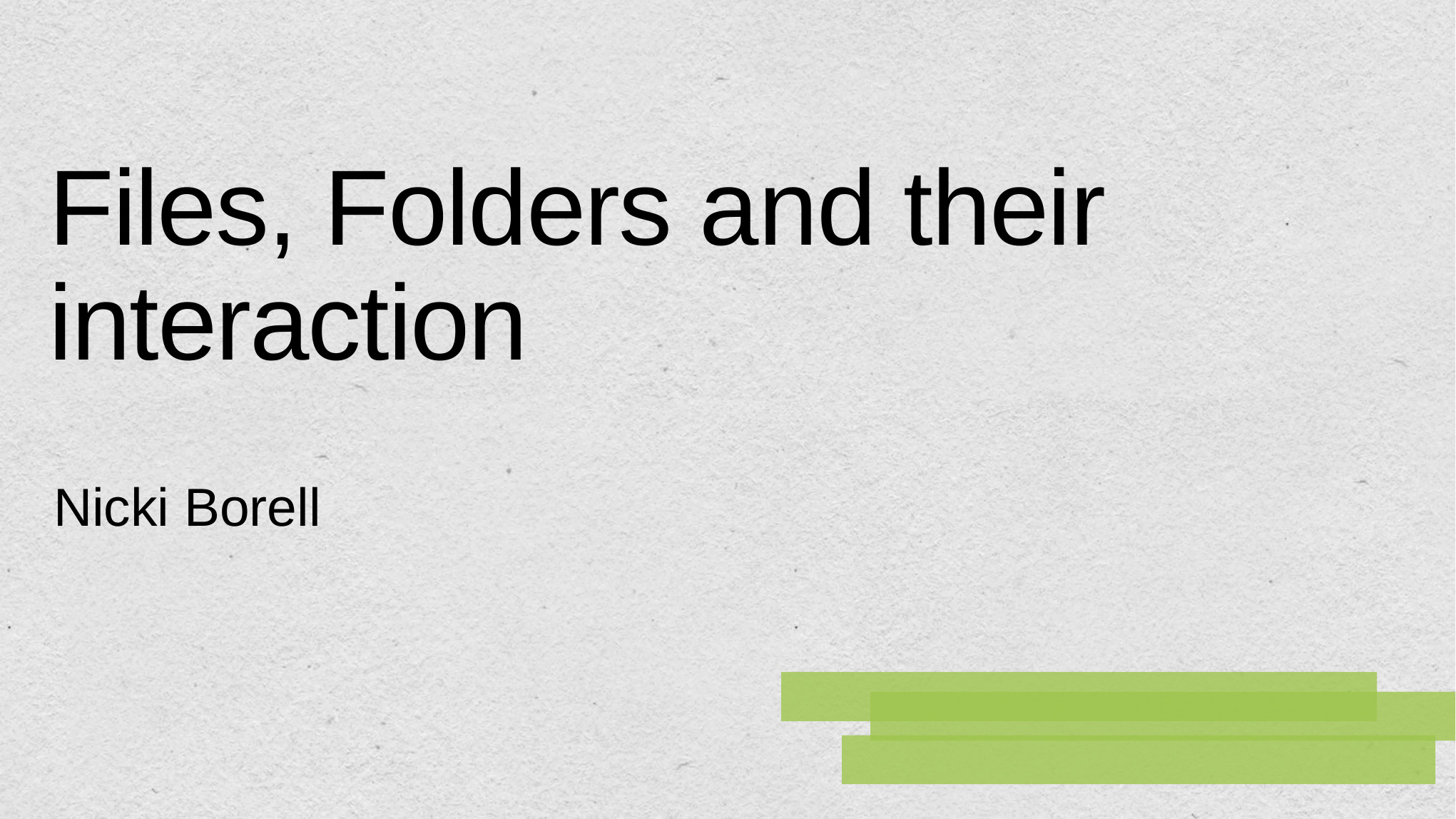

# Files, Folders and their interaction
Nicki Borell